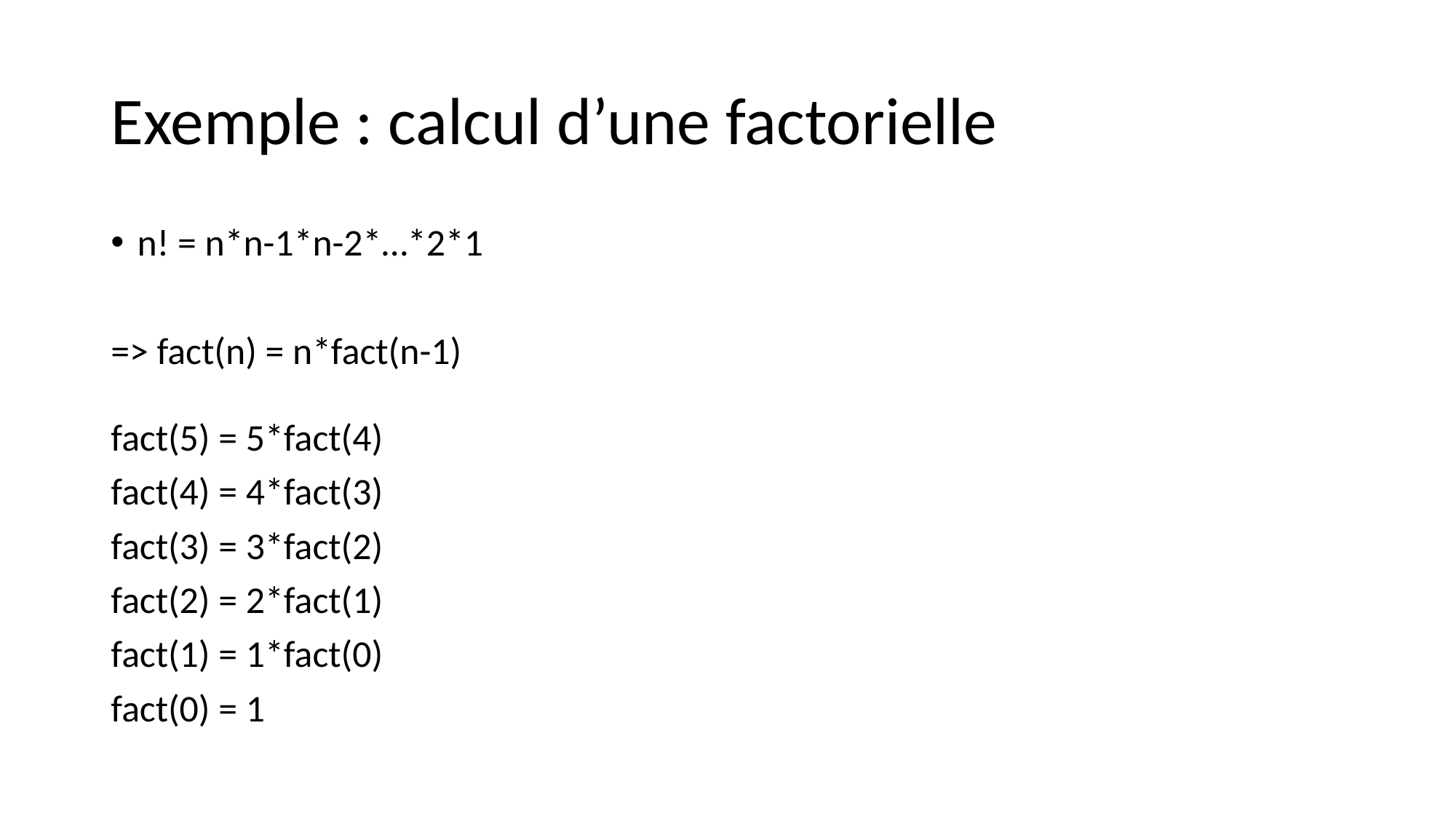

# Exemple : calcul d’une factorielle
n! = n*n-1*n-2*…*2*1

=> fact(n) = n*fact(n-1)

fact(5) = 5*fact(4)
fact(4) = 4*fact(3)
fact(3) = 3*fact(2)
fact(2) = 2*fact(1)
fact(1) = 1*fact(0)
fact(0) = 1